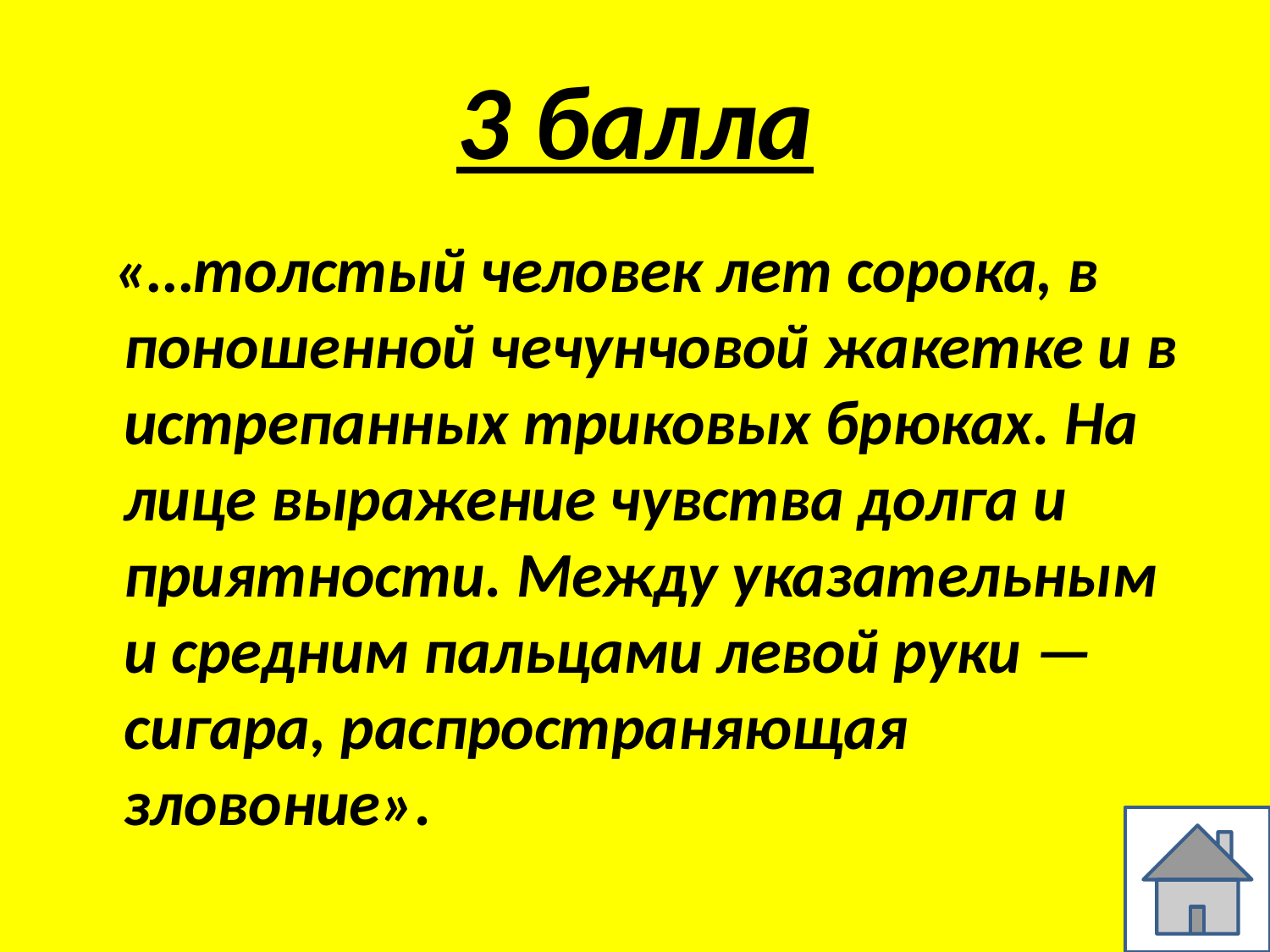

# 3 балла
   «…толстый человек лет сорока, в поношенной чечунчовой жакетке и в истрепанных триковых брюках. На лице выражение чувства долга и приятности. Между указательным и средним пальцами левой руки — сигара, распространяющая зловоние».